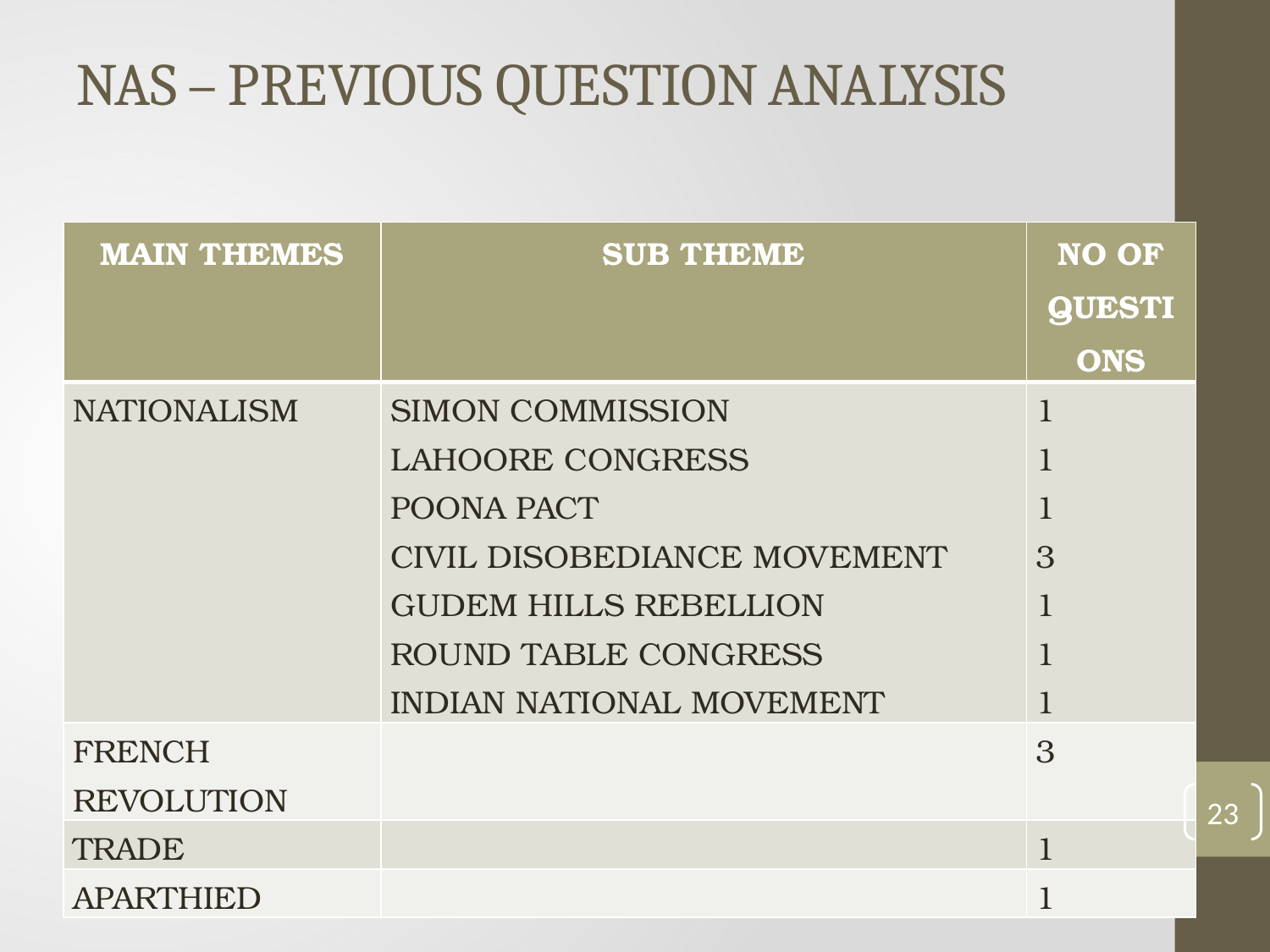

# NAS – PREVIOUS QUESTION ANALYSIS
| MAIN THEMES | SUB THEME | NO OF QUESTIONS |
| --- | --- | --- |
| NATIONALISM | SIMON COMMISSION LAHOORE CONGRESS POONA PACT CIVIL DISOBEDIANCE MOVEMENT GUDEM HILLS REBELLION ROUND TABLE CONGRESS INDIAN NATIONAL MOVEMENT | 1 1 1 3 1 1 1 |
| FRENCH REVOLUTION |  | 3 |
| TRADE |  | 1 |
| APARTHIED |  | 1 |
23